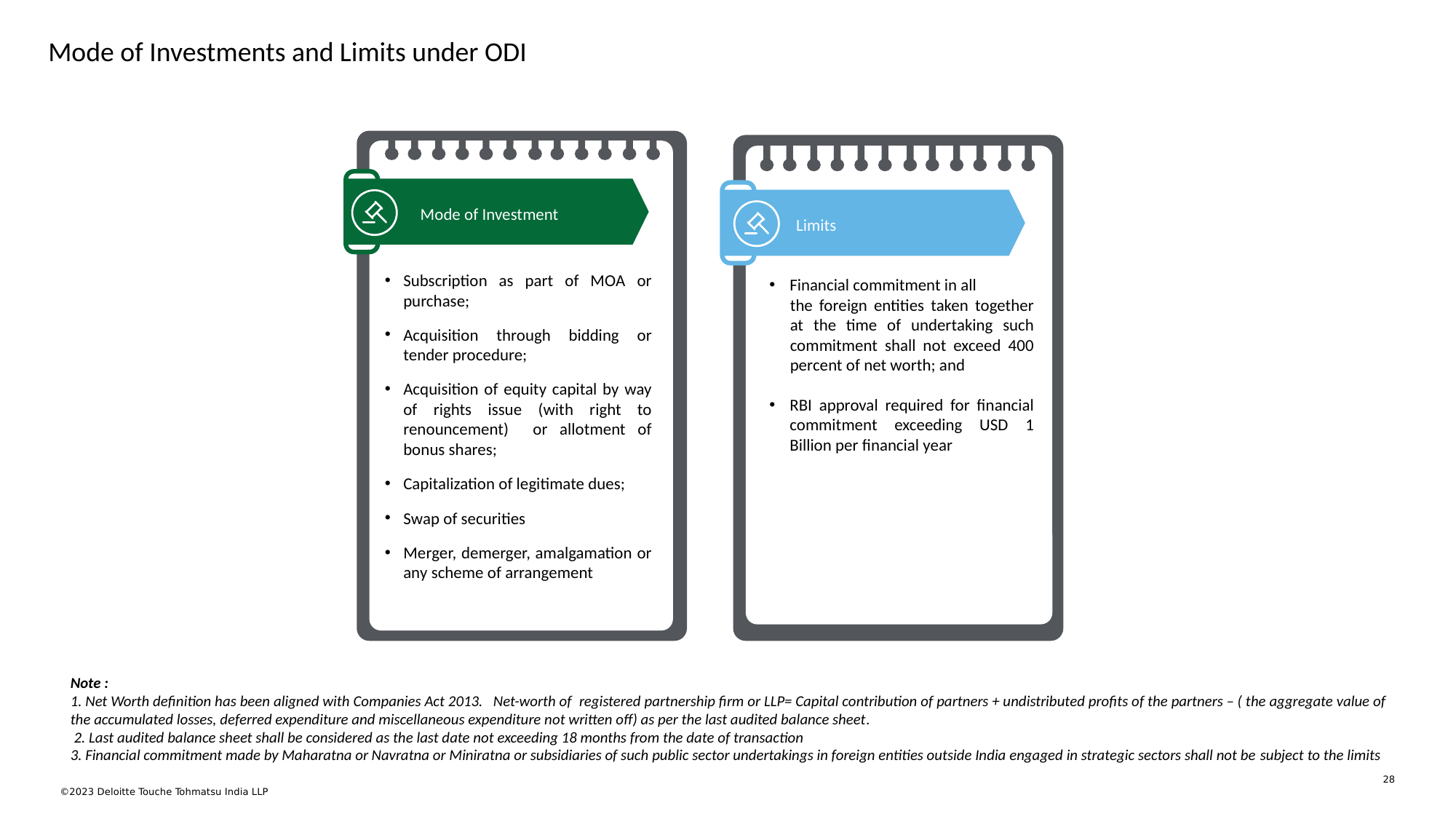

# Mode of Investments and Limits under ODI

Mode of Investment

Limits

Subscription as part of MOA or purchase;
Acquisition through bidding or tender procedure;
Acquisition of equity capital by way of rights issue (with right to renouncement)  or allotment of bonus shares;
Capitalization of legitimate dues;
Swap of securities
Merger, demerger, amalgamation or any scheme of arrangement
Financial commitment in all
the foreign entities taken together at the time of undertaking such commitment shall not exceed 400 percent of net worth; and

RBI approval required for financial commitment exceeding USD 1 Billion per financial year
Note :
1. Net Worth definition has been aligned with Companies Act 2013.   Net-worth of  registered partnership firm or LLP= Capital contribution of partners + undistributed profits of the partners – ( the aggregate value of the accumulated losses, deferred expenditure and miscellaneous expenditure not written off) as per the last audited balance sheet.
 2. Last audited balance sheet shall be considered as the last date not exceeding 18 months from the date of transaction
3. Financial commitment made by Maharatna or Navratna or Miniratna or subsidiaries of such public sector undertakings in foreign entities outside India engaged in strategic sectors shall not be subject to the limits